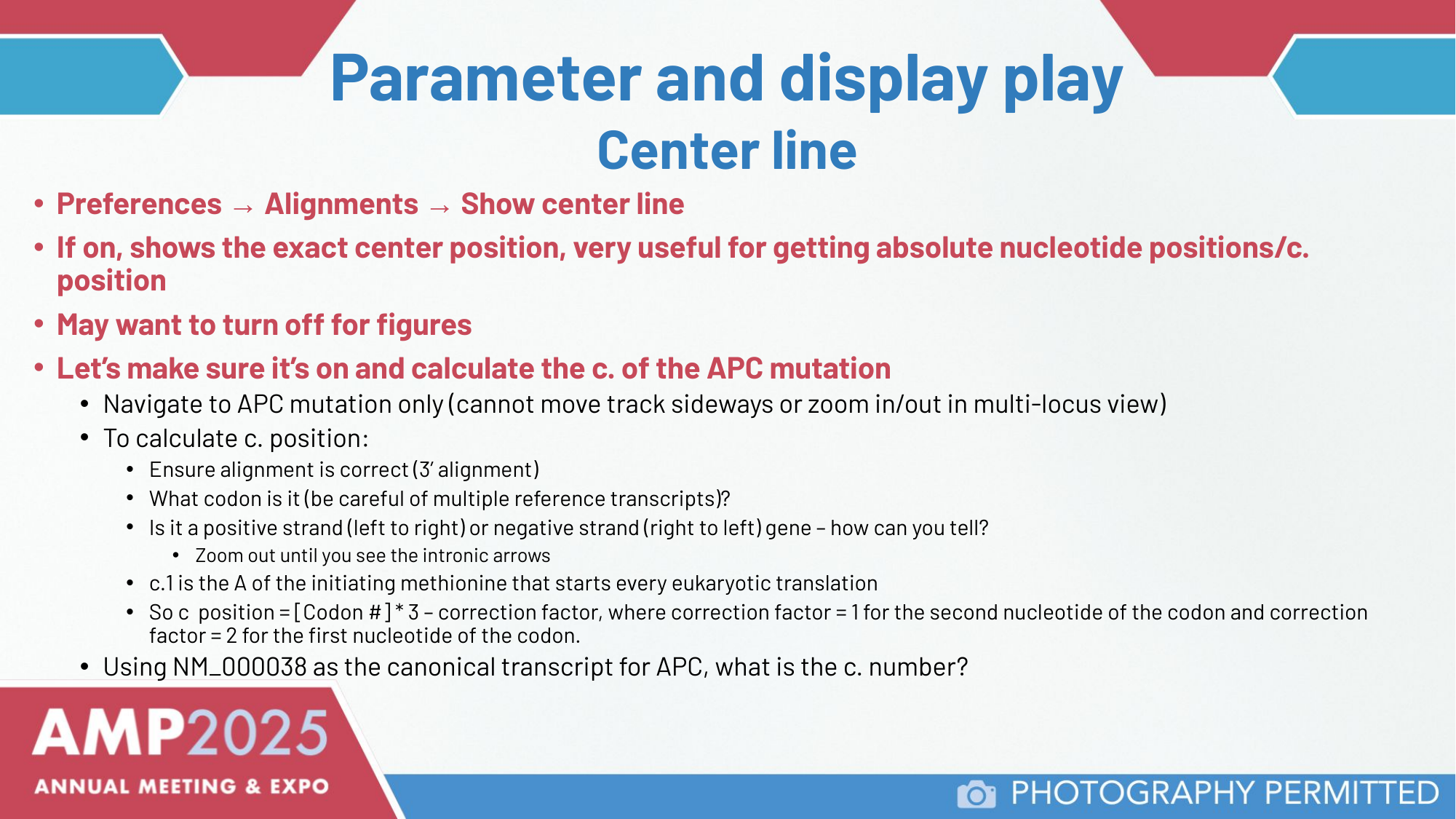

Parameter and display play
Center line
Preferences → Alignments → Show center line
If on, shows the exact center position, very useful for getting absolute nucleotide positions/c. position
May want to turn off for figures
Let’s make sure it’s on and calculate the c. of the APC mutation
Navigate to APC mutation only (cannot move track sideways or zoom in/out in multi-locus view)
To calculate c. position:
Ensure alignment is correct (3’ alignment)
What codon is it (be careful of multiple reference transcripts)?
Is it a positive strand (left to right) or negative strand (right to left) gene – how can you tell?
Zoom out until you see the intronic arrows
c.1 is the A of the initiating methionine that starts every eukaryotic translation
So c  position = [Codon #] * 3 – correction factor, where correction factor = 1 for the second nucleotide of the codon and correction factor = 2 for the first nucleotide of the codon.
Using NM_000038 as the canonical transcript for APC, what is the c. number?